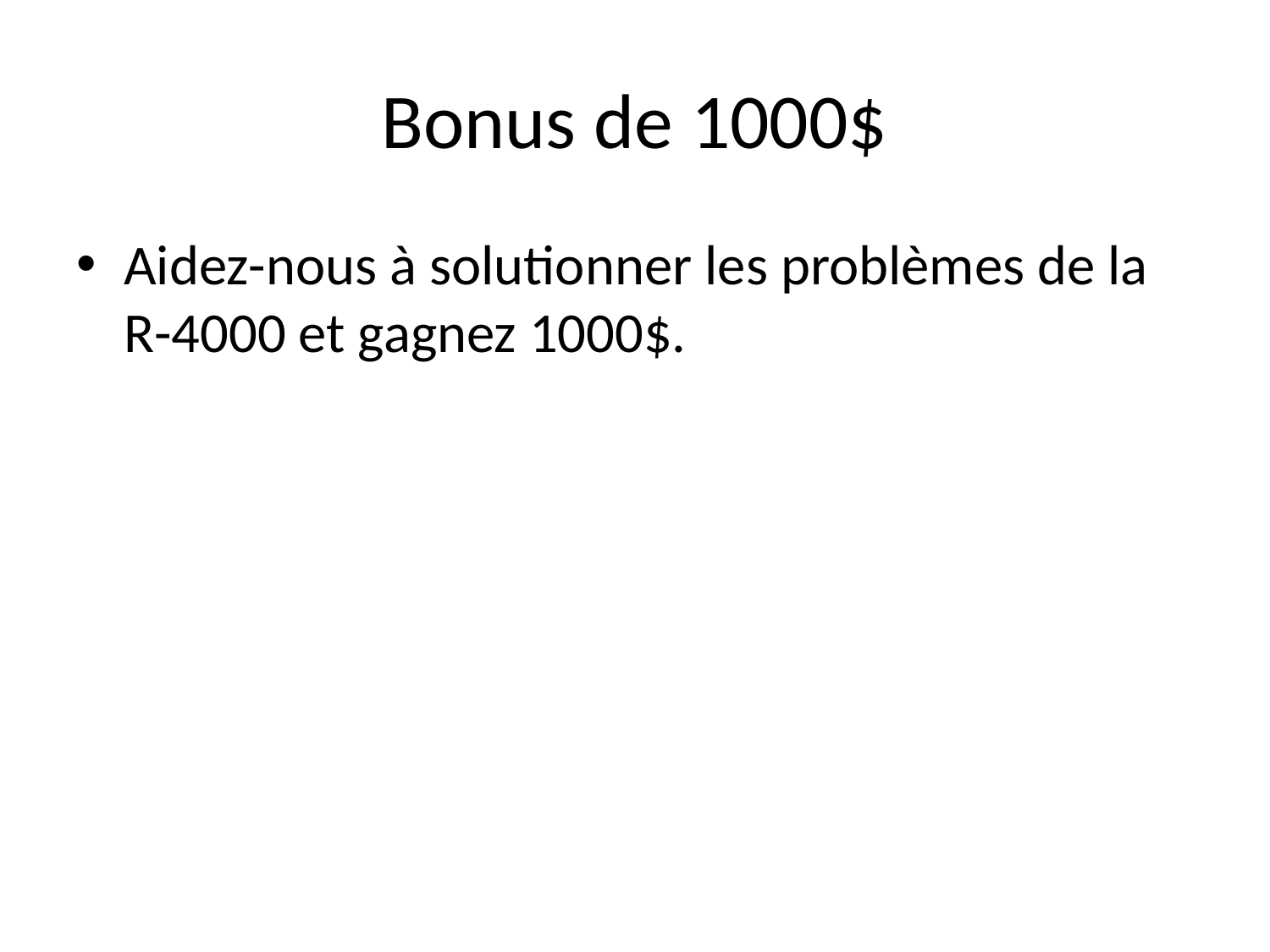

# Bonus de 1000$
Aidez-nous à solutionner les problèmes de la R-4000 et gagnez 1000$.